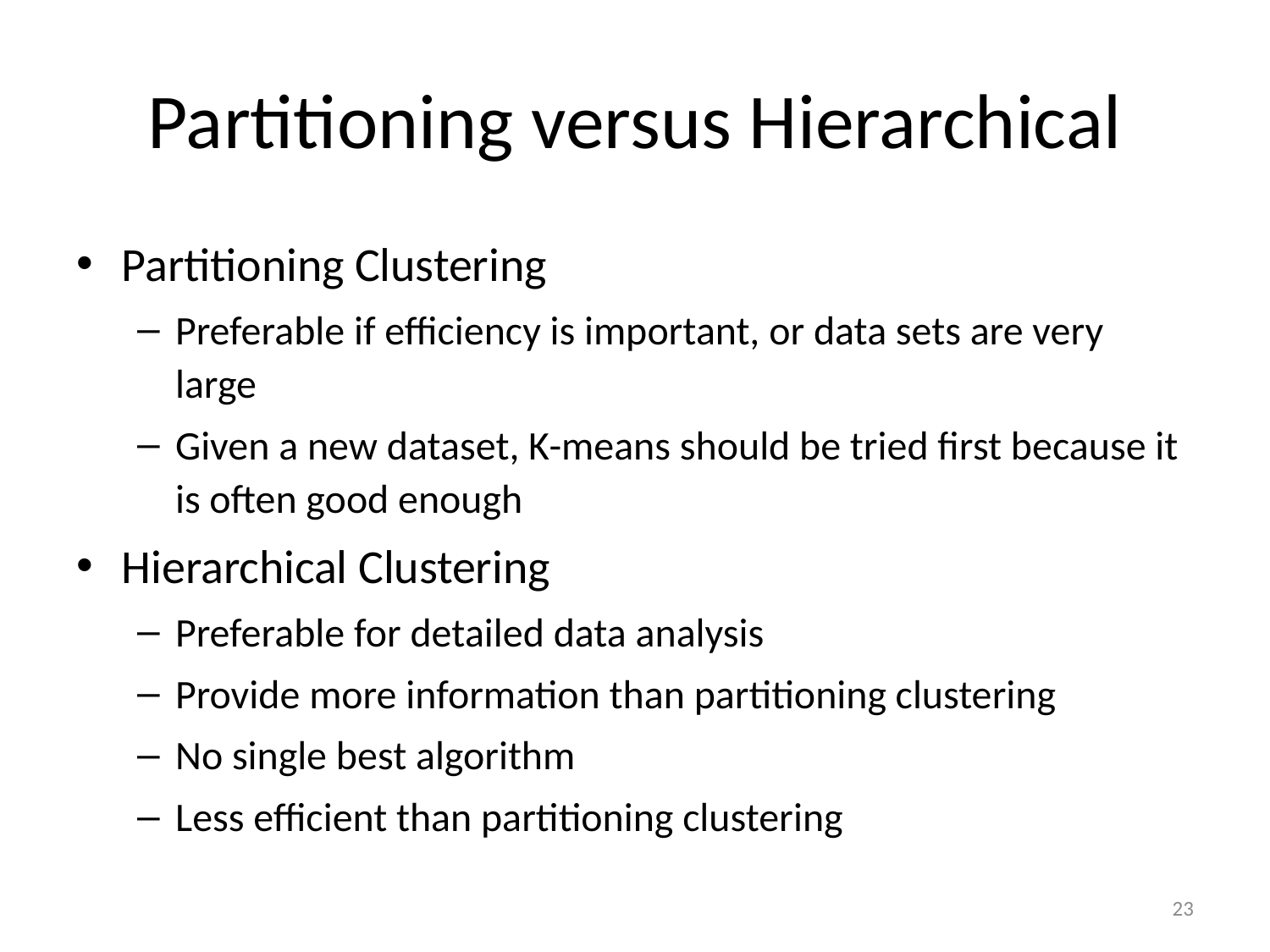

# Partitioning versus Hierarchical
Partitioning Clustering
Preferable if efficiency is important, or data sets are very large
Given a new dataset, K-means should be tried first because it is often good enough
Hierarchical Clustering
Preferable for detailed data analysis
Provide more information than partitioning clustering
No single best algorithm
Less efficient than partitioning clustering
23